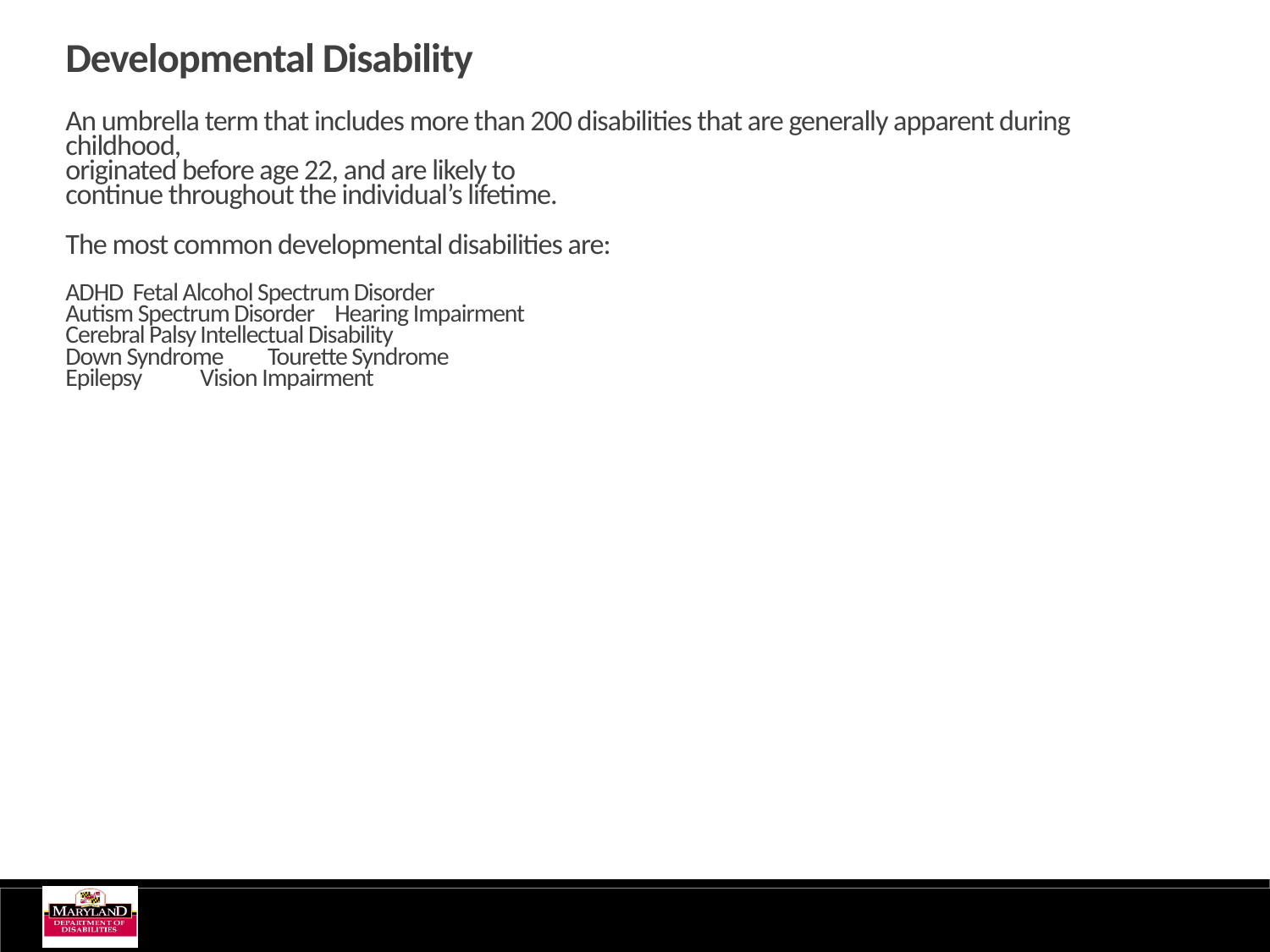

Developmental Disability
An umbrella term that includes more than 200 disabilities that are generally apparent during childhood,
originated before age 22, and are likely to
continue throughout the individual’s lifetime.
The most common developmental disabilities are:
ADHD 				Fetal Alcohol Spectrum Disorder
Autism Spectrum Disorder	Hearing Impairment
Cerebral Palsy			Intellectual Disability
Down Syndrome		Tourette Syndrome
Epilepsy			Vision Impairment